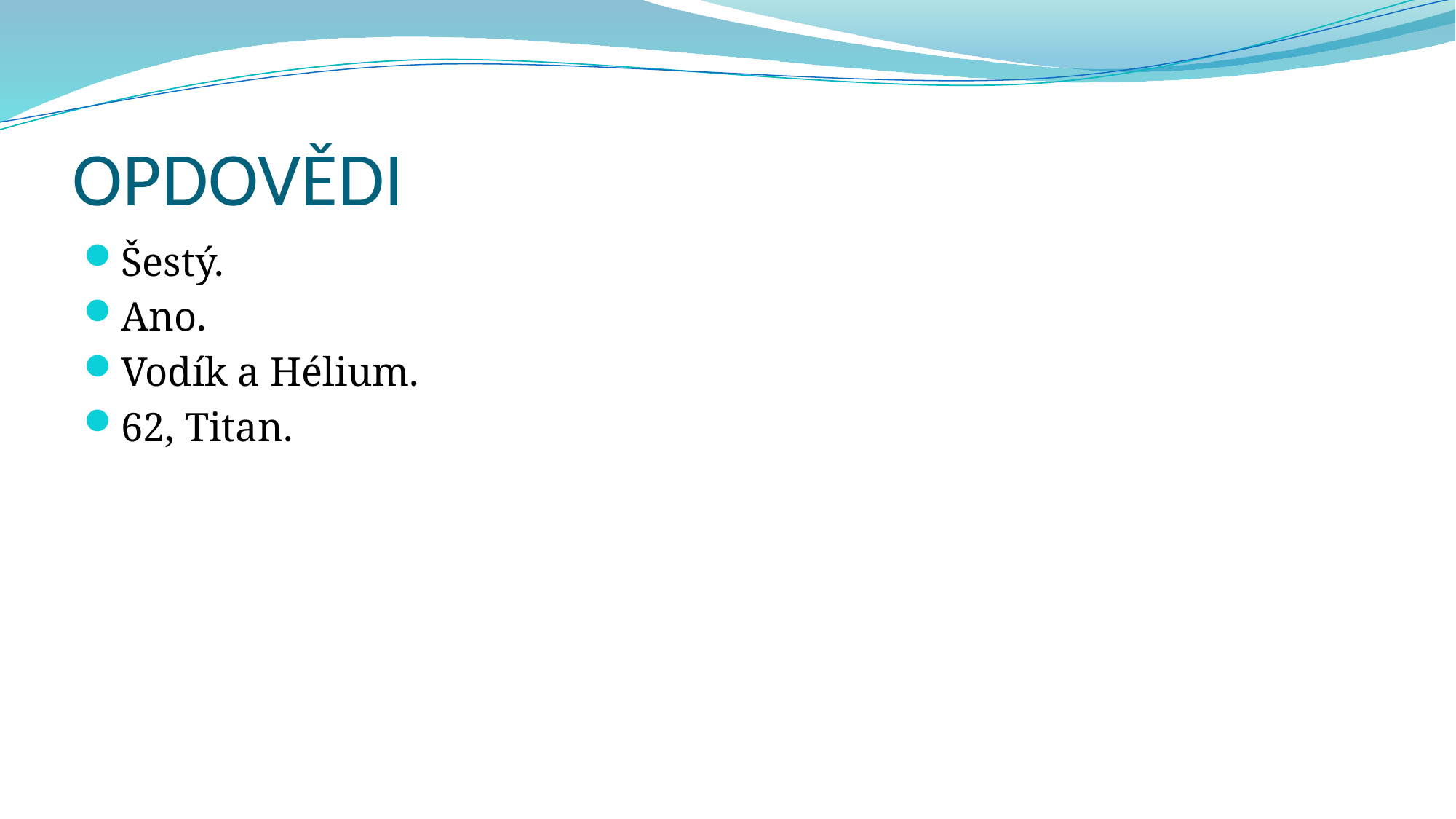

# OPDOVĚDI
Šestý.
Ano.
Vodík a Hélium.
62, Titan.